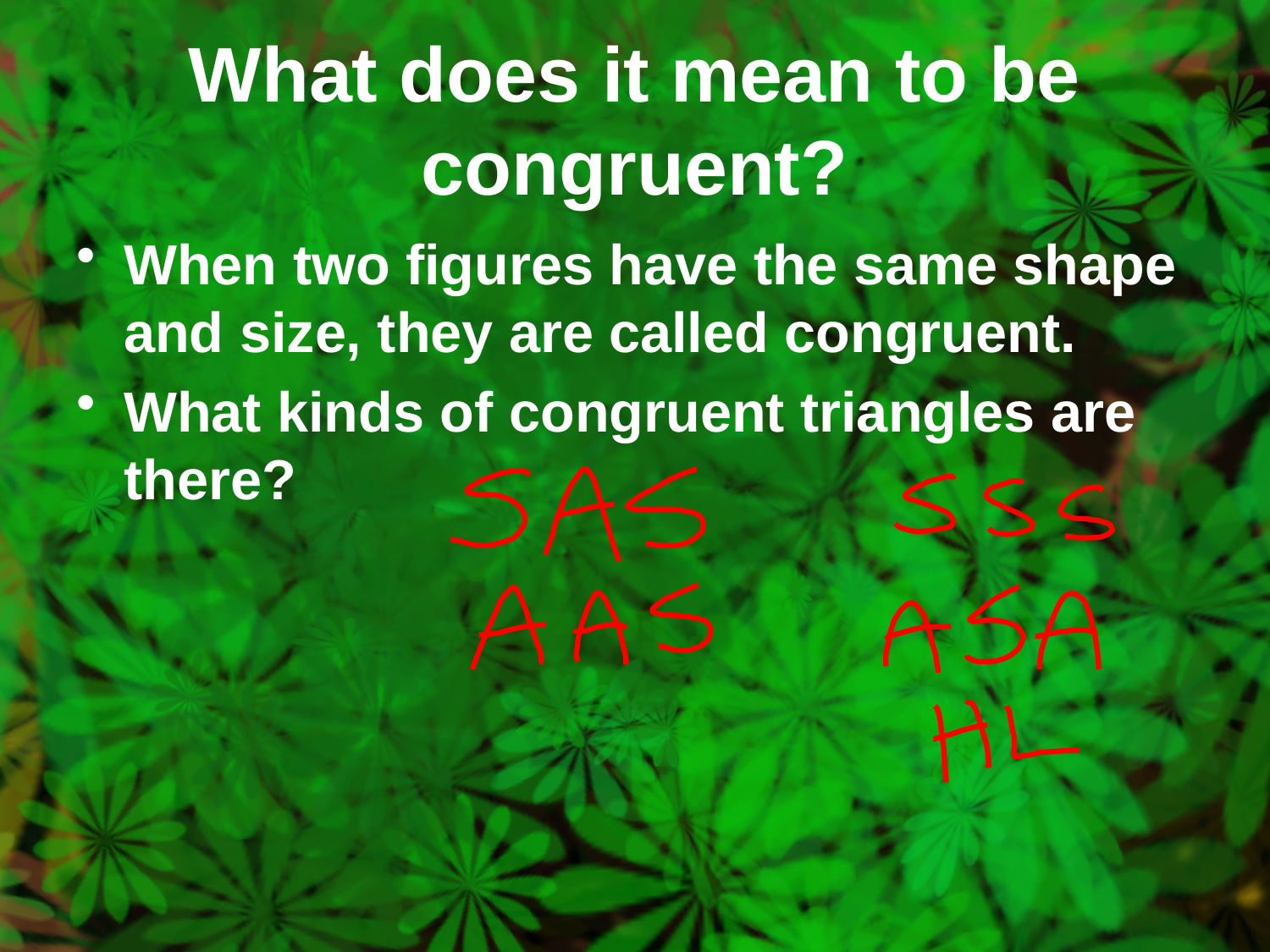

# What does it mean to be congruent?
When two figures have the same shape and size, they are called congruent.
What kinds of congruent triangles are there?